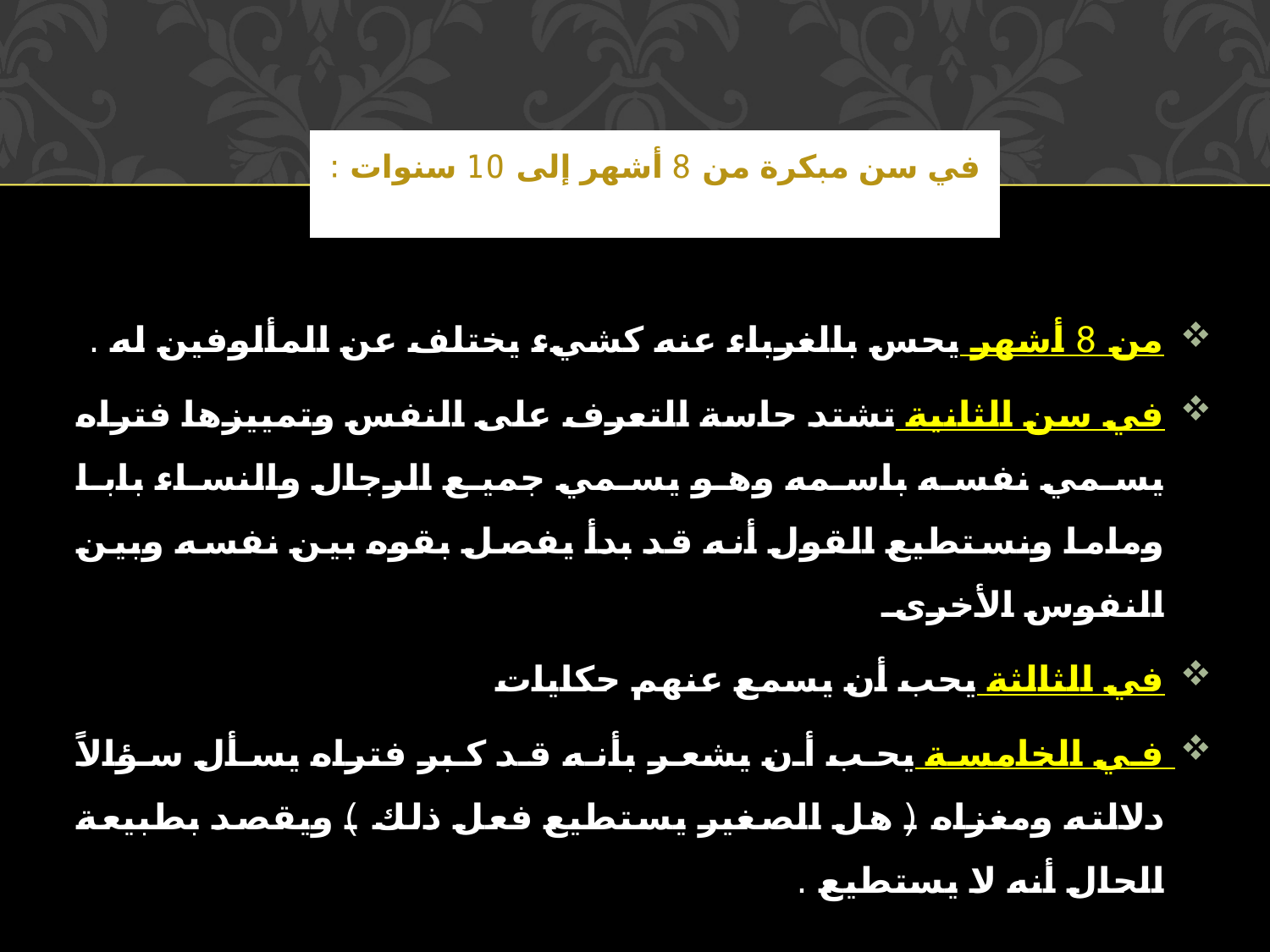

# في سن مبكرة من 8 أشهر إلى 10 سنوات :
من 8 أشهر يحس بالغرباء عنه كشيء يختلف عن المألوفين له .
في سن الثانية تشتد حاسة التعرف على النفس وتمييزها فتراه يسمي نفسه باسمه وهو يسمي جميع الرجال والنساء بابا وماما ونستطيع القول أنه قد بدأ يفصل بقوه بين نفسه وبين النفوس الأخرى.
في الثالثة يحب أن يسمع عنهم حكايات
في الخامسة يحب أن يشعر بأنه قد كبر فتراه يسأل سؤالاً دلالته ومغزاه ( هل الصغير يستطيع فعل ذلك ) ويقصد بطبيعة الحال أنه لا يستطيع .